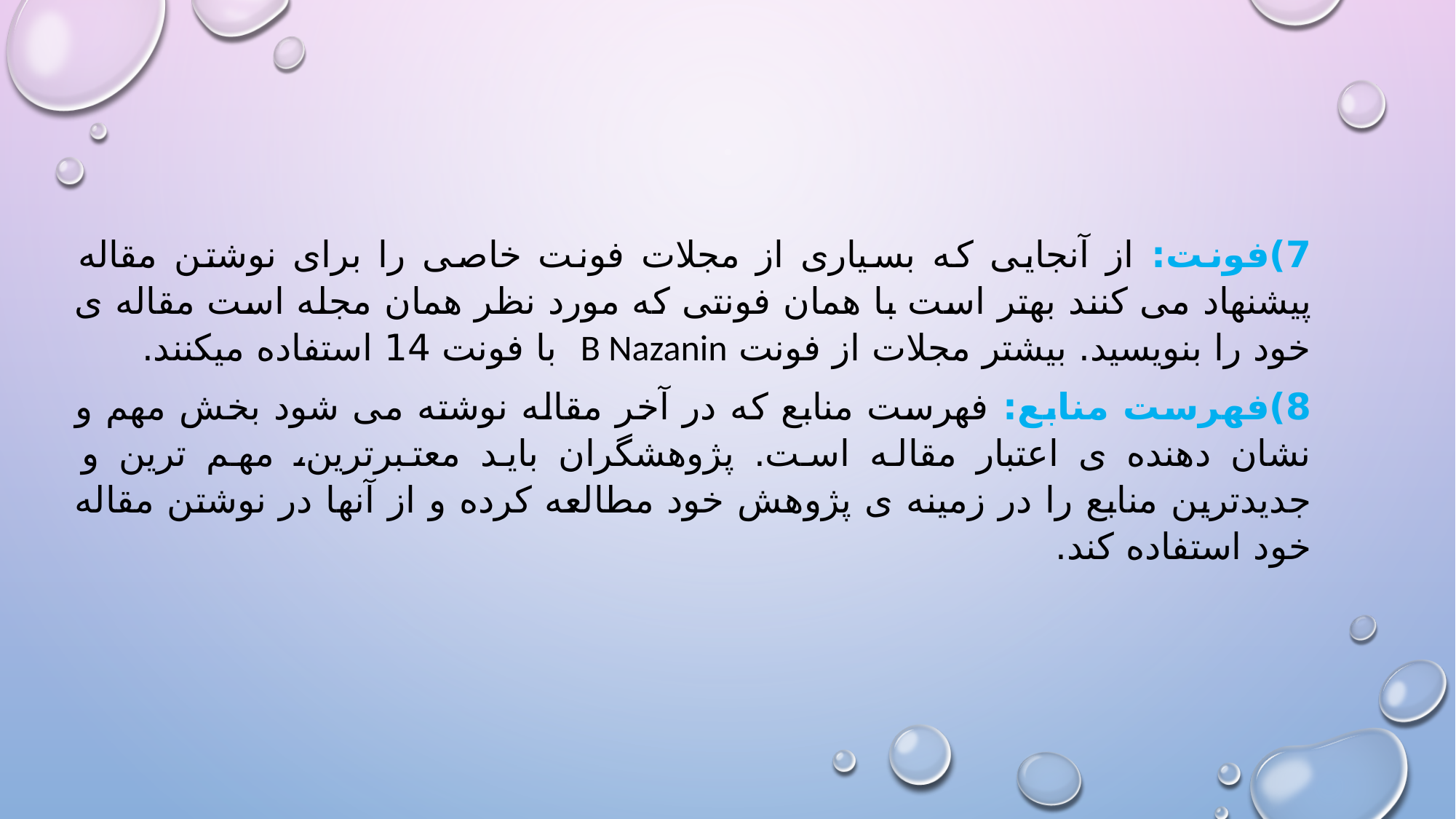

7)فونت: از آنجایی که بسیاری از مجلات فونت خاصی را برای نوشتن مقاله پیشنهاد می کنند بهتر است با همان فونتی که مورد نظر همان مجله است مقاله ی خود را بنویسید. بیشتر مجلات از فونت B Nazanin  با فونت 14 استفاده میکنند.
8)فهرست منابع: فهرست منابع که در آخر مقاله نوشته می شود بخش مهم و نشان دهنده ی اعتبار مقاله است. پژوهشگران باید معتبرترین، مهم ترین و جدیدترین منابع را در زمینه ی پژوهش خود مطالعه کرده و از آنها در نوشتن مقاله خود استفاده کند.